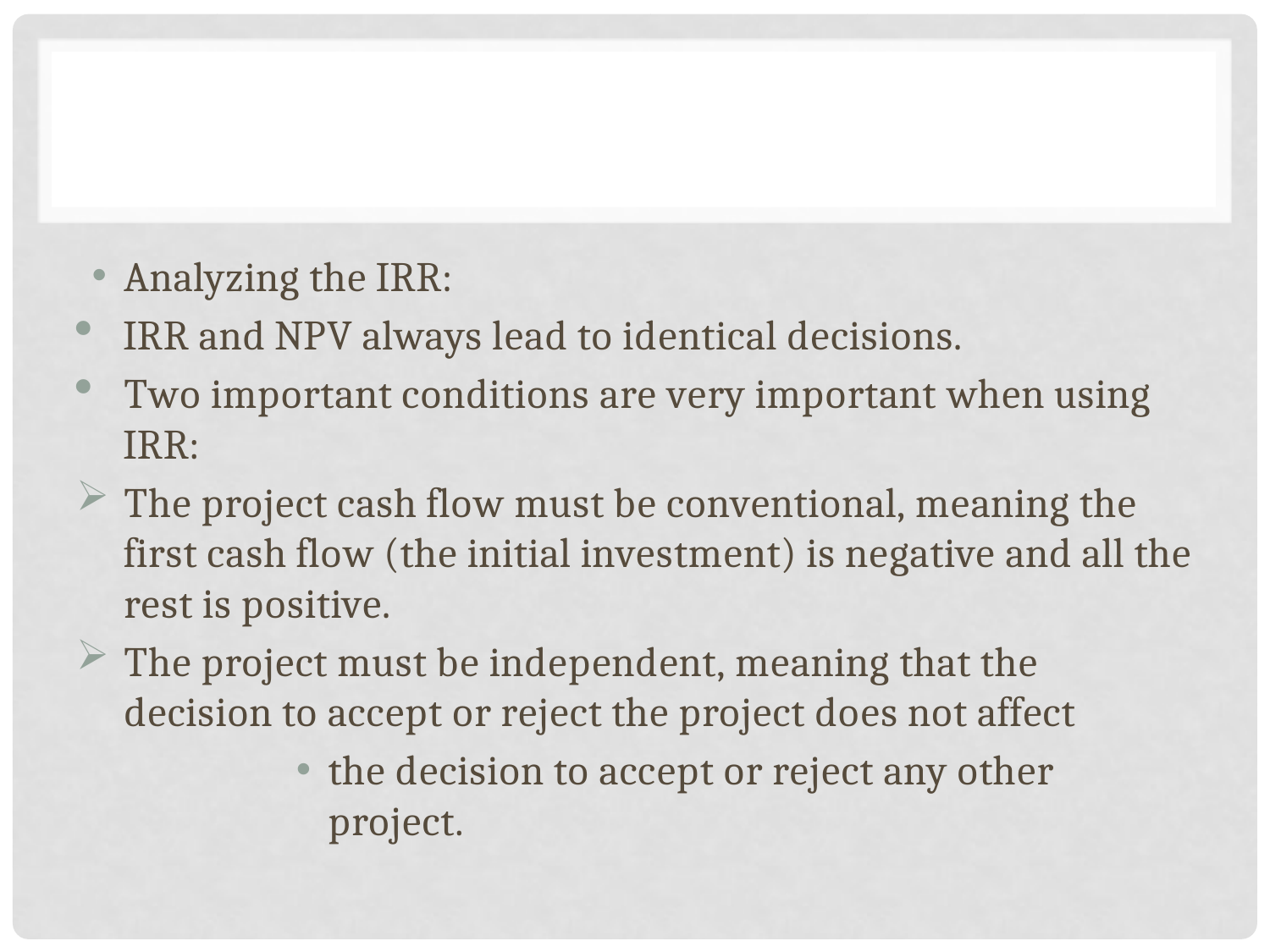

#
Analyzing the IRR:
IRR and NPV always lead to identical decisions.
Two important conditions are very important when using IRR:
The project cash flow must be conventional, meaning the first cash flow (the initial investment) is negative and all the rest is positive.
The project must be independent, meaning that the decision to accept or reject the project does not affect
the decision to accept or reject any other project.